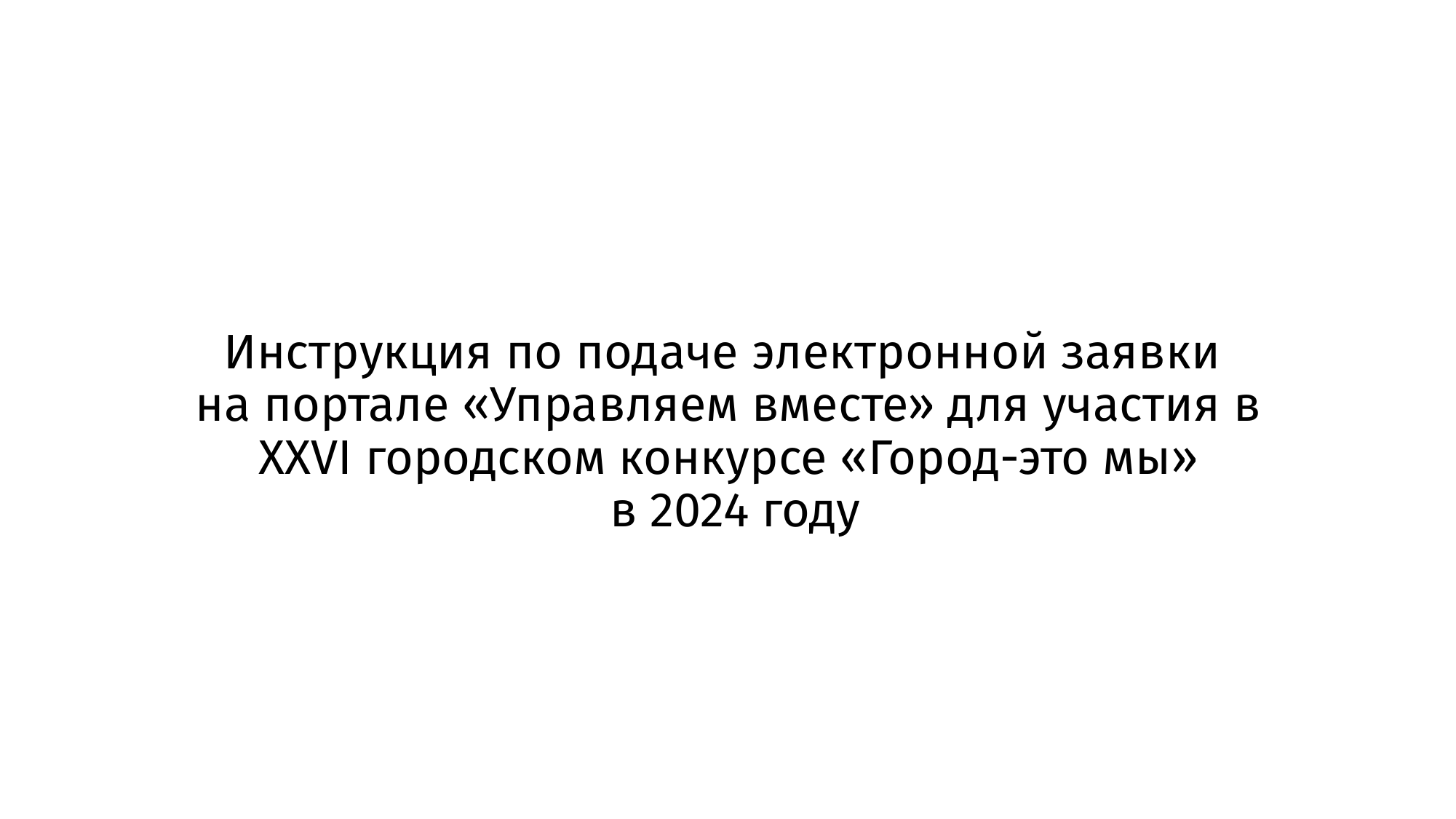

# Инструкция по подаче электронной заявки  на портале «Управляем вместе» для участия в XXVI городском конкурсе «Город-это мы» в 2024 году